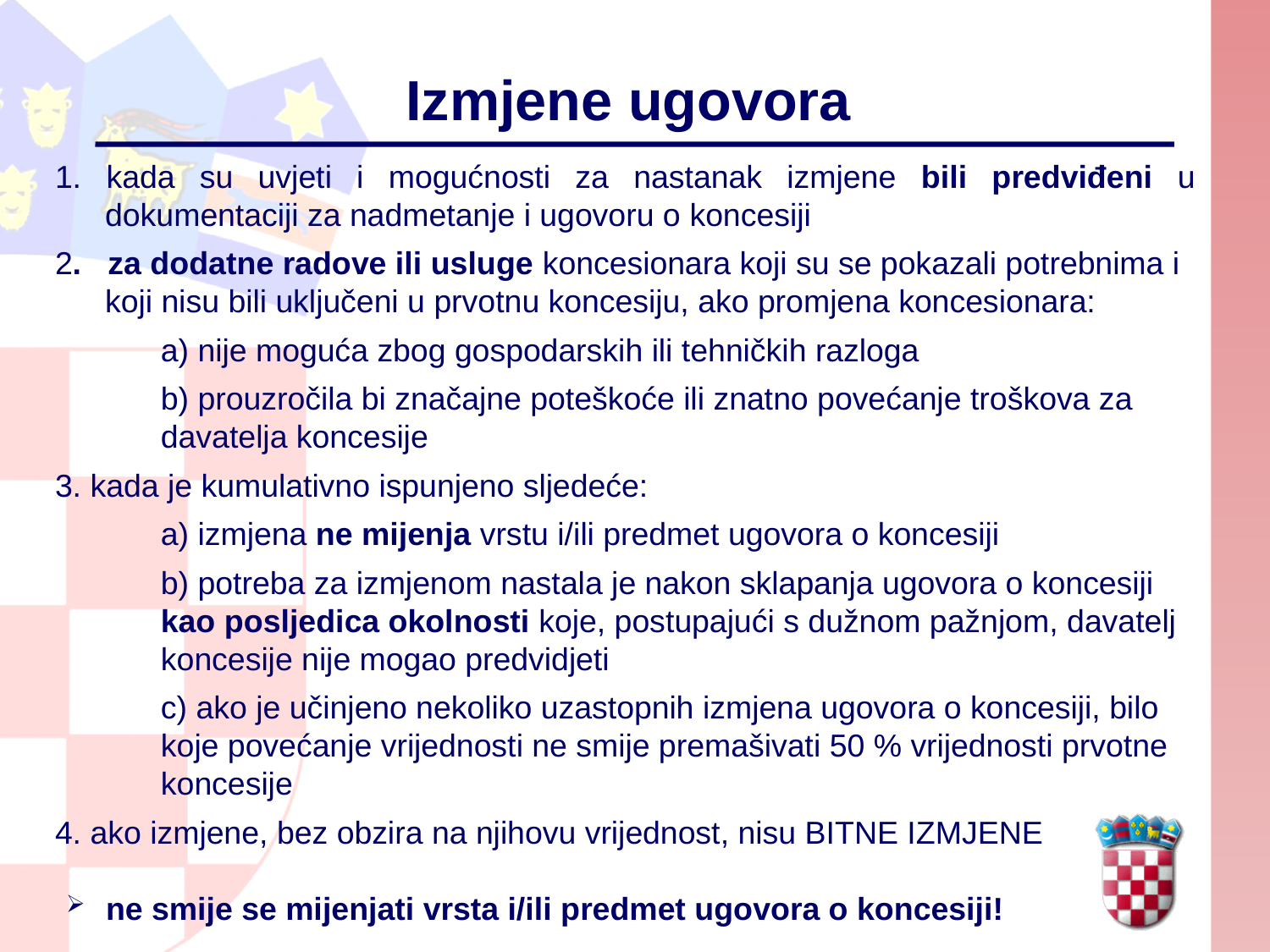

# Izmjene ugovora
1. kada su uvjeti i mogućnosti za nastanak izmjene bili predviđeni u dokumentaciji za nadmetanje i ugovoru o koncesiji
2.   za dodatne radove ili usluge koncesionara koji su se pokazali potrebnima i koji nisu bili uključeni u prvotnu koncesiju, ako promjena koncesionara:
a) nije moguća zbog gospodarskih ili tehničkih razloga
b) prouzročila bi značajne poteškoće ili znatno povećanje troškova za davatelja koncesije
3. kada je kumulativno ispunjeno sljedeće:
a) izmjena ne mijenja vrstu i/ili predmet ugovora o koncesiji
b) potreba za izmjenom nastala je nakon sklapanja ugovora o koncesiji kao posljedica okolnosti koje, postupajući s dužnom pažnjom, davatelj koncesije nije mogao predvidjeti
c) ako je učinjeno nekoliko uzastopnih izmjena ugovora o koncesiji, bilo koje povećanje vrijednosti ne smije premašivati 50 % vrijednosti prvotne koncesije
4. ako izmjene, bez obzira na njihovu vrijednost, nisu BITNE IZMJENE

ne smije se mijenjati vrsta i/ili predmet ugovora o koncesiji!